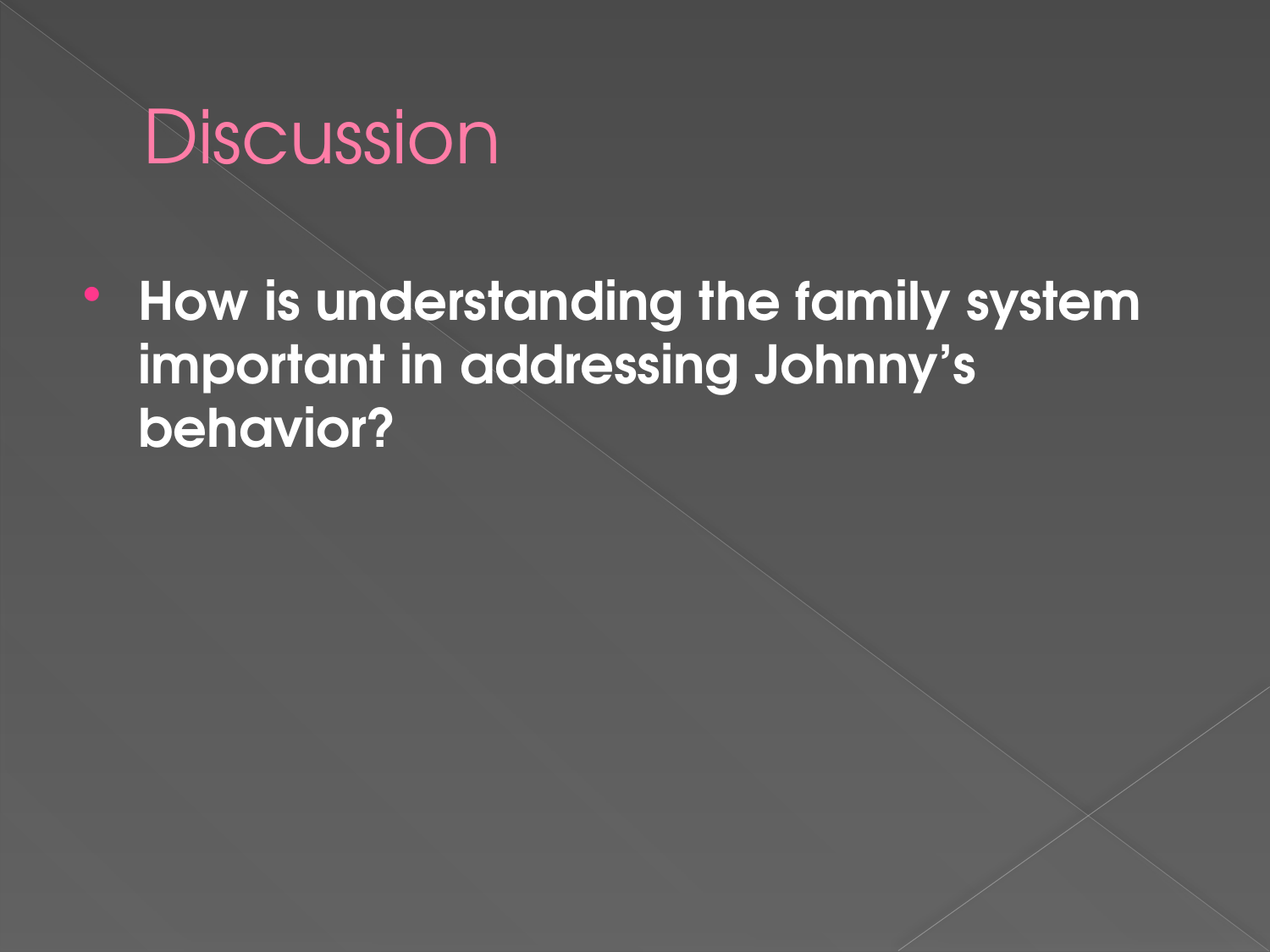

# Discussion
How is understanding the family system important in addressing Johnny’s behavior?